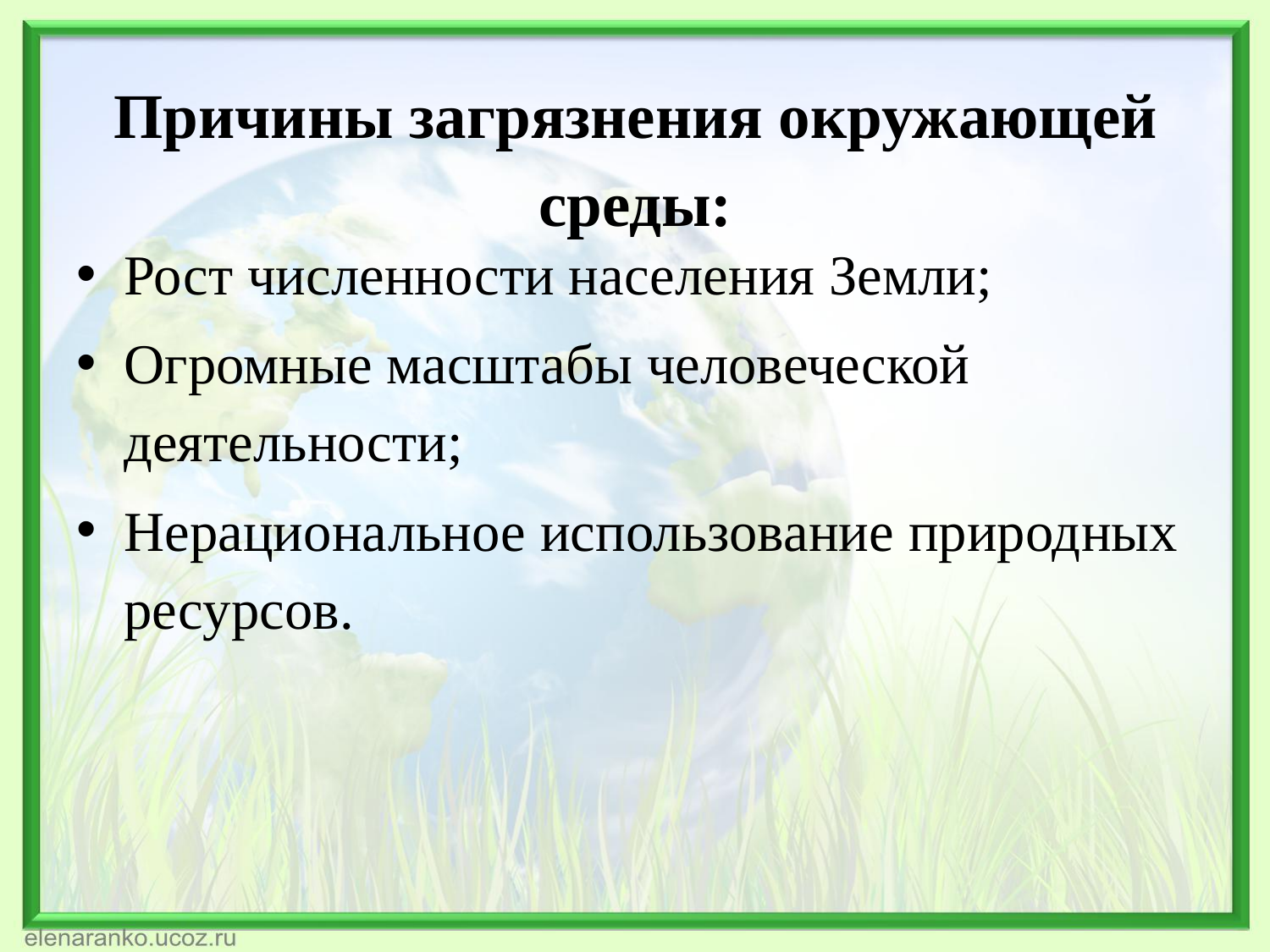

# Причины загрязнения окружающей среды:
Рост численности населения Земли;
Огромные масштабы человеческой деятельности;
Нерациональное использование природных ресурсов.